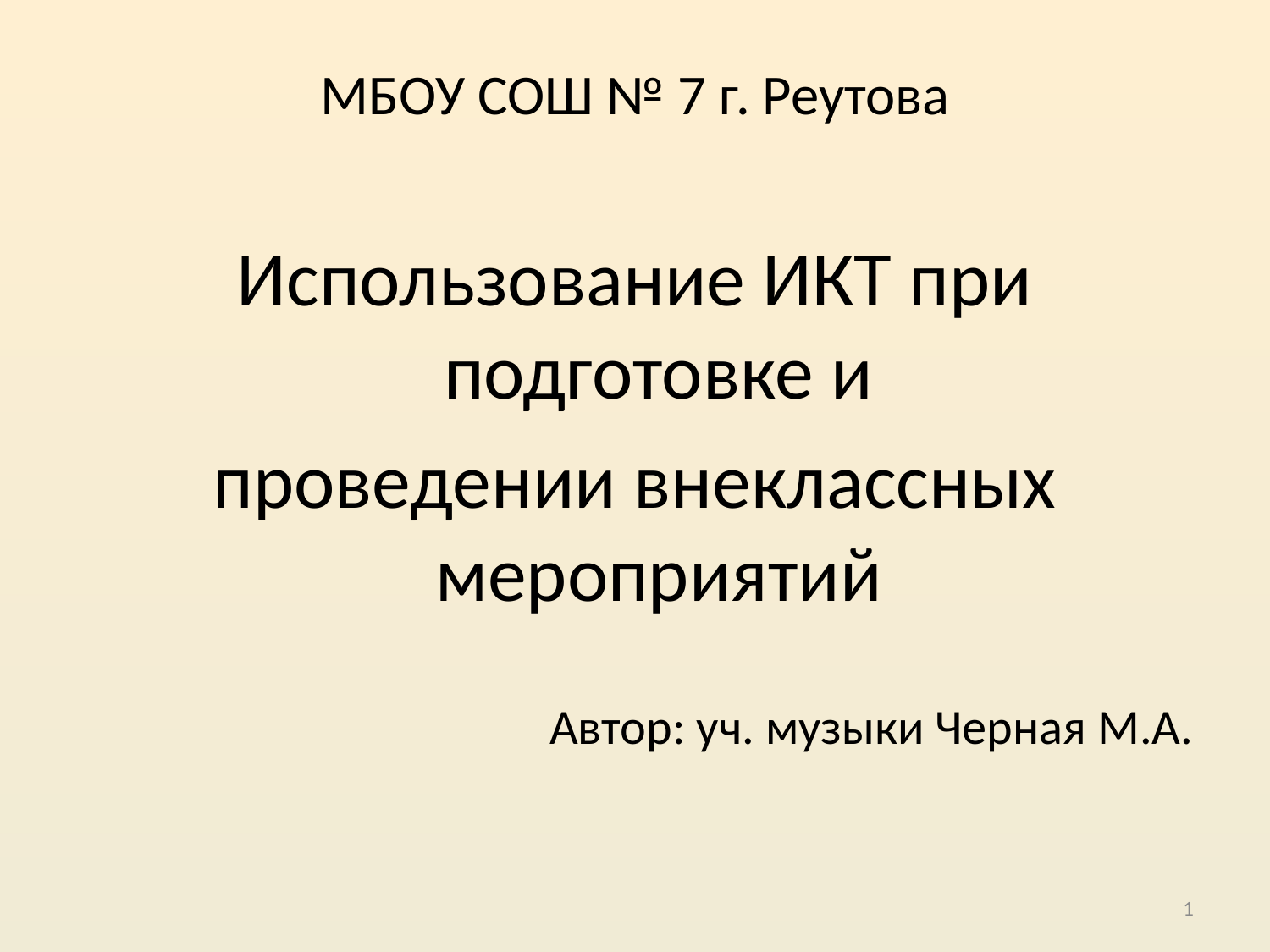

# МБОУ СОШ № 7 г. Реутова
Использование ИКТ при подготовке и
проведении внеклассных мероприятий

Автор: уч. музыки Черная М.А.

1